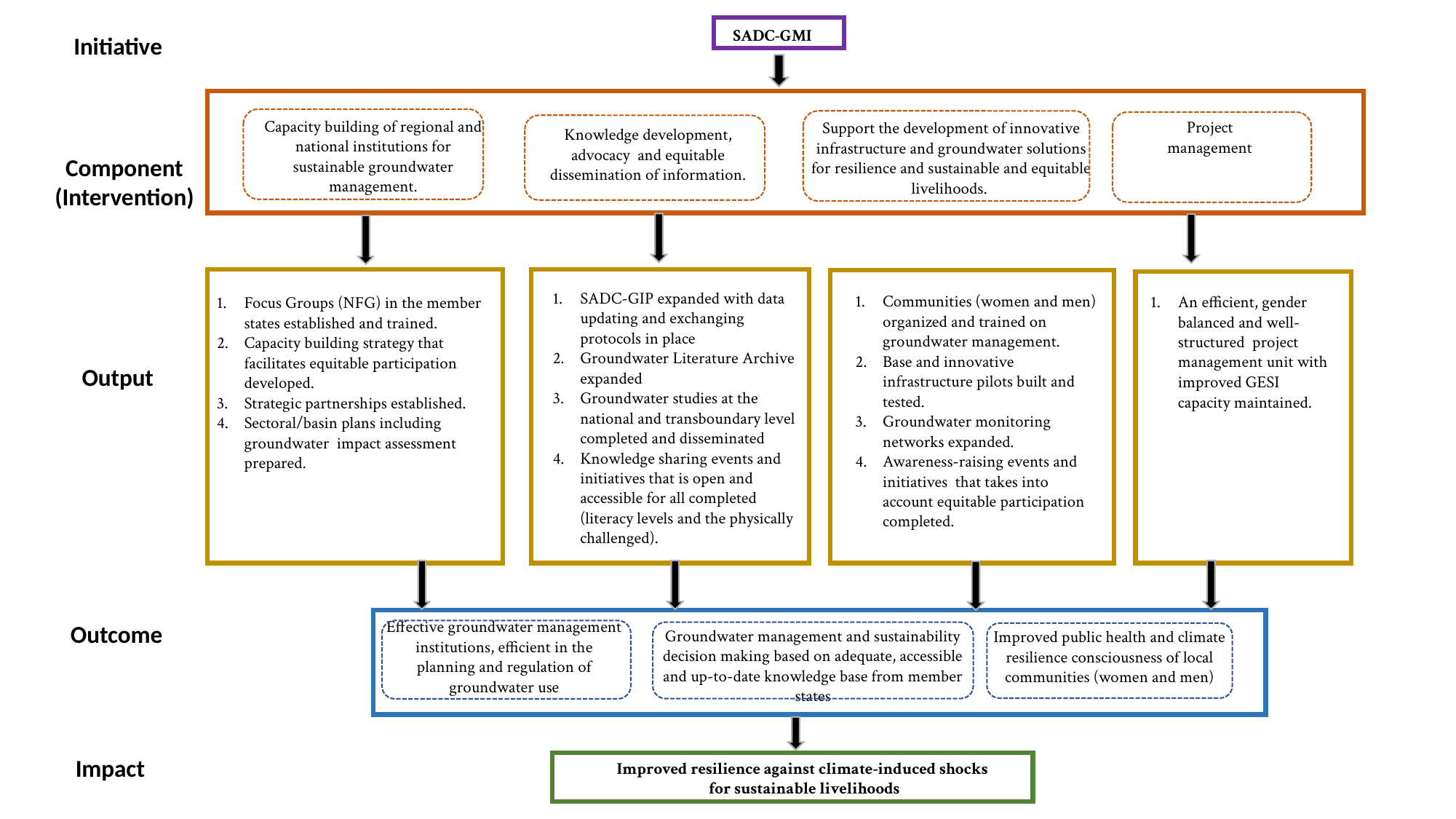

SADC-GMI
Initiative

Capacity building of regional and national institutions for sustainable groundwater management.

Knowledge development, advocacy  and equitable dissemination of information.
Support the development of innovative infrastructure and groundwater solutions for resilience and sustainable and equitable livelihoods.

Component
(Intervention)

SADC-GIP expanded with data updating and exchanging protocols in place
Groundwater Literature Archive expanded
Groundwater studies at the national and transboundary level completed and disseminated
Knowledge sharing events and initiatives that is open and accessible for all completed (literacy levels and the physically challenged).
Communities (women and men) organized and trained on groundwater management.
Base and innovative infrastructure pilots built and tested.
Groundwater monitoring networks expanded.
Awareness-raising events and initiatives  that takes into account equitable participation completed.
Focus Groups (NFG) in the member states established and trained.
Capacity building strategy that facilitates equitable participation developed.
Strategic partnerships established.
Sectoral/basin plans including groundwater  impact assessment prepared.

Output

Outcome
Effective groundwater management institutions, efficient in the planning and regulation of groundwater use

Groundwater management and sustainability decision making based on adequate, accessible and up-to-date knowledge base from member states

Improved public health and climate resilience consciousness of local communities (women and men)

Impact

Improved resilience against climate-induced shocks
 for sustainable livelihoods

An efficient, gender balanced and well-structured  project management unit with improved GESI capacity maintained.

Project management